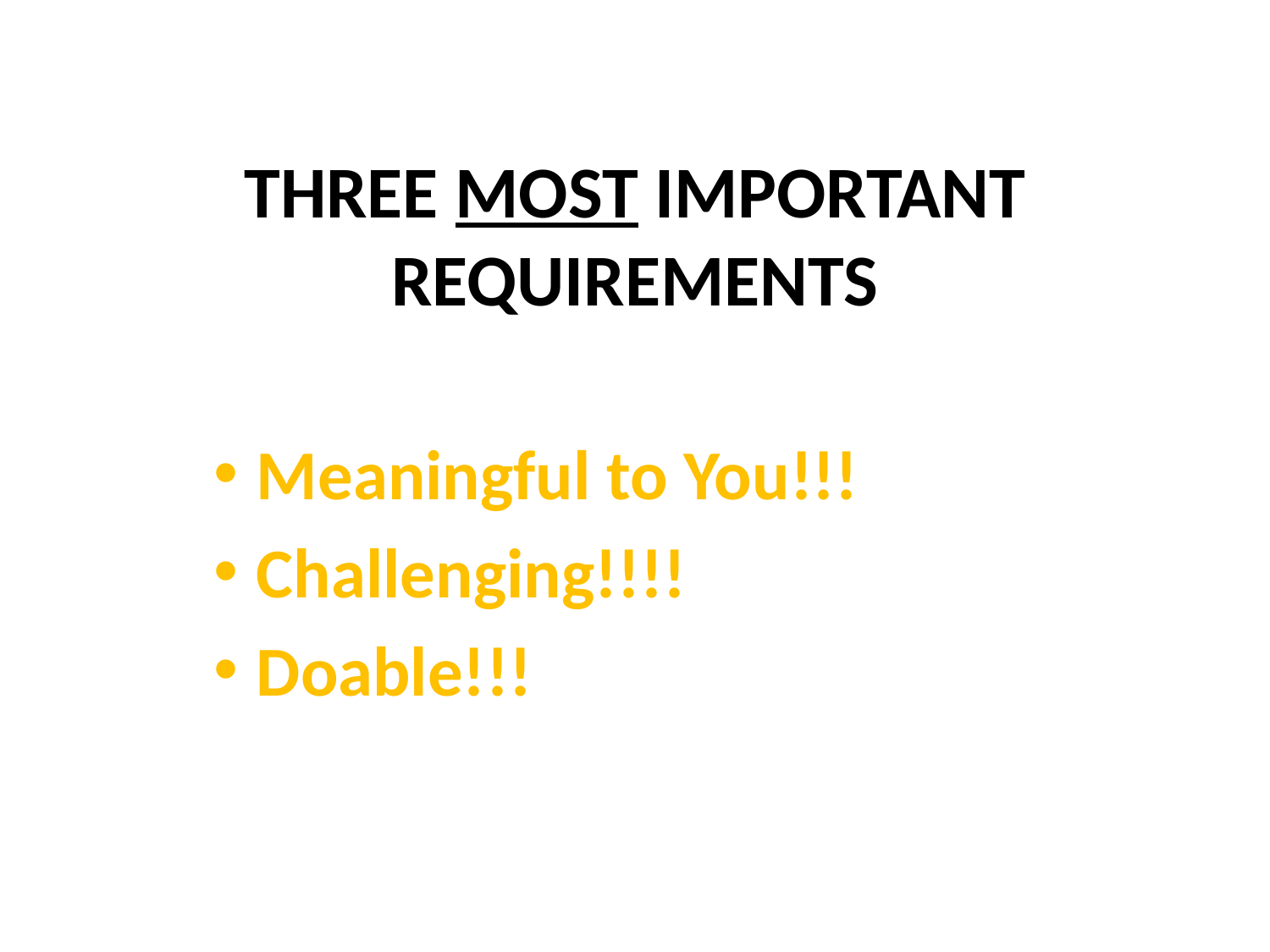

# THREE MOST IMPORTANT REQUIREMENTS
Meaningful to You!!!
Challenging!!!!
Doable!!!